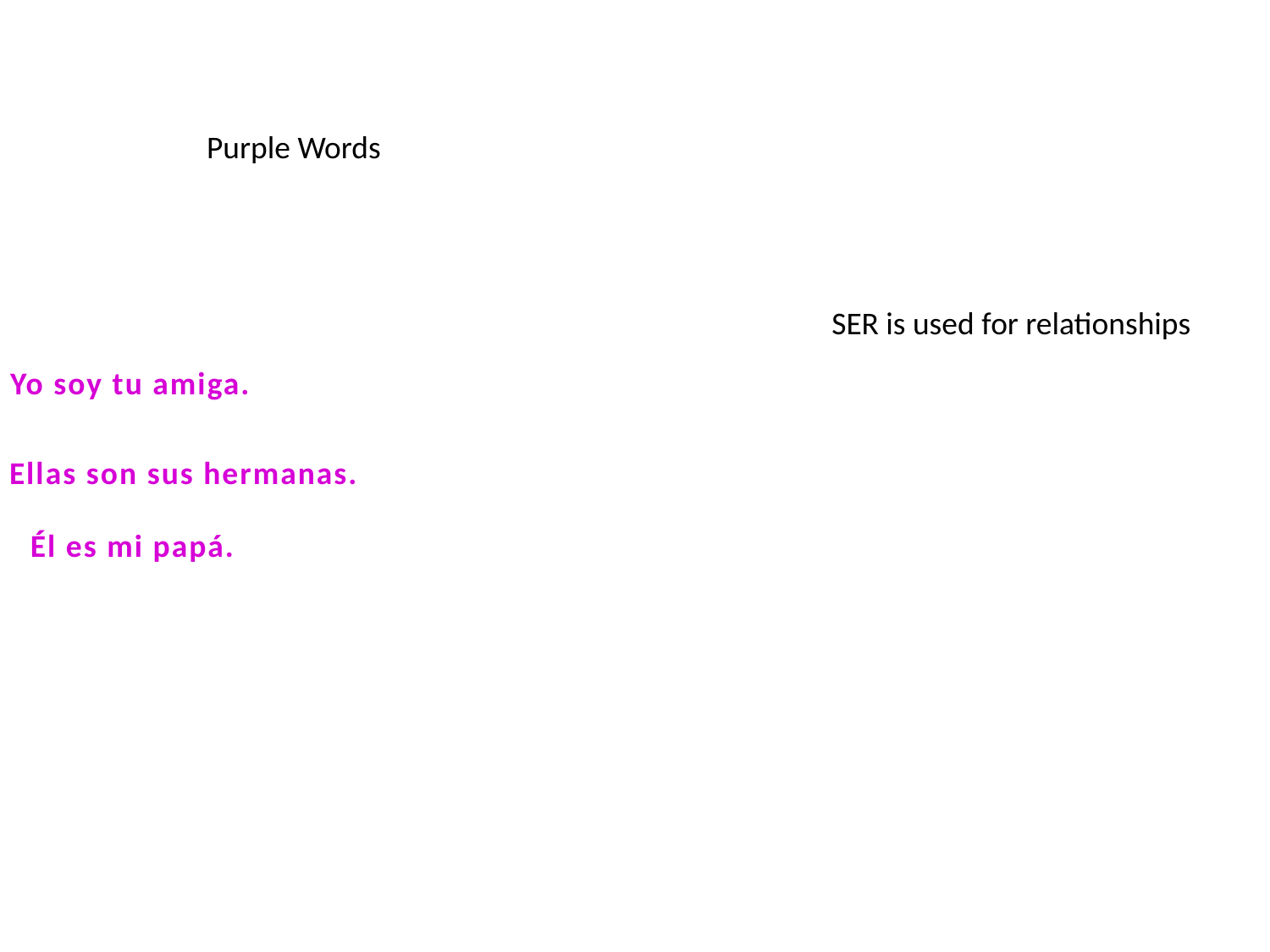

Purple Words
SER is used for relationships
Yo soy tu amiga.

Ellas son sus hermanas.

Él es mi papá.